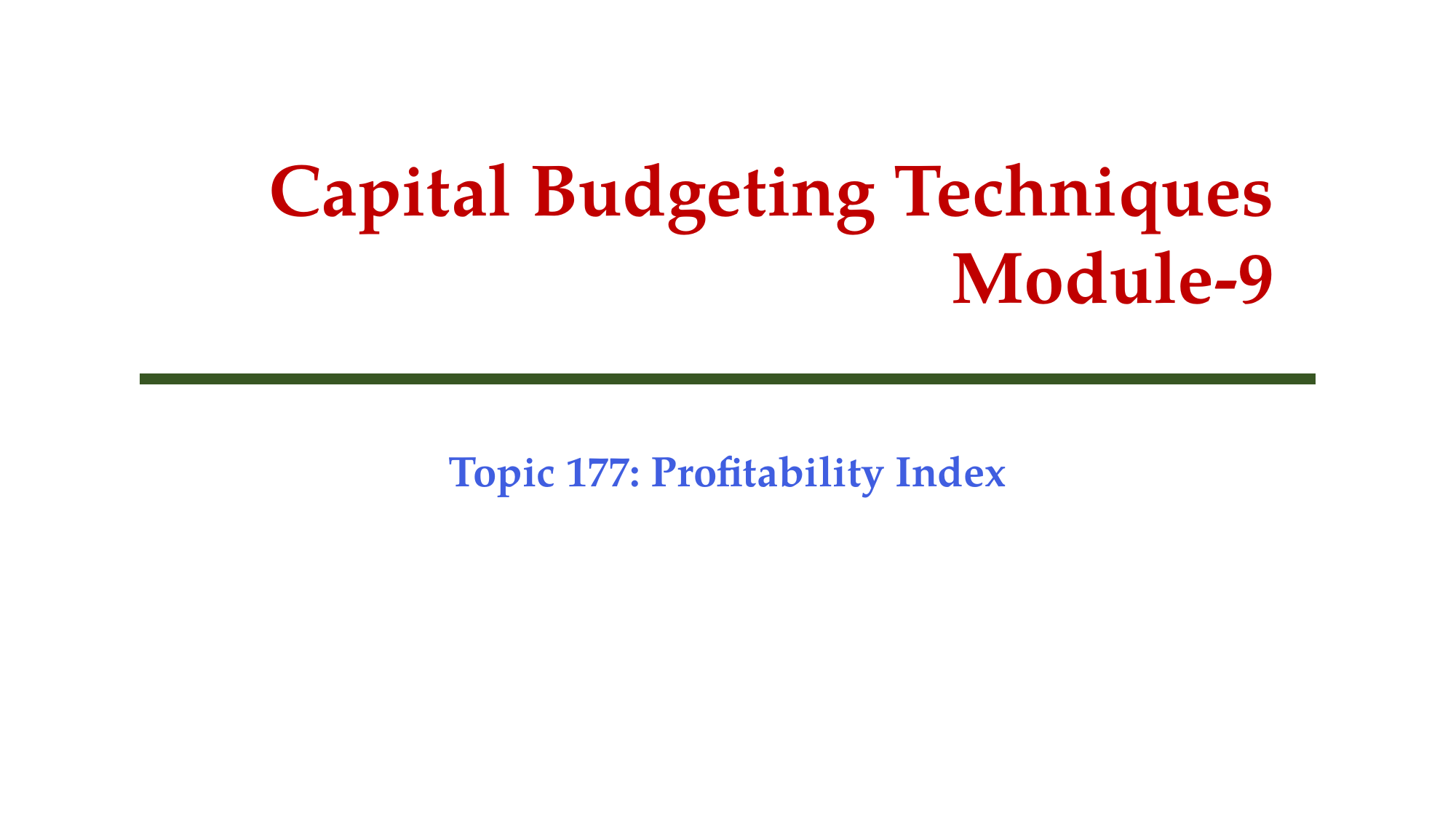

Capital Budgeting Techniques
Module-9
Topic 177: Profitability Index